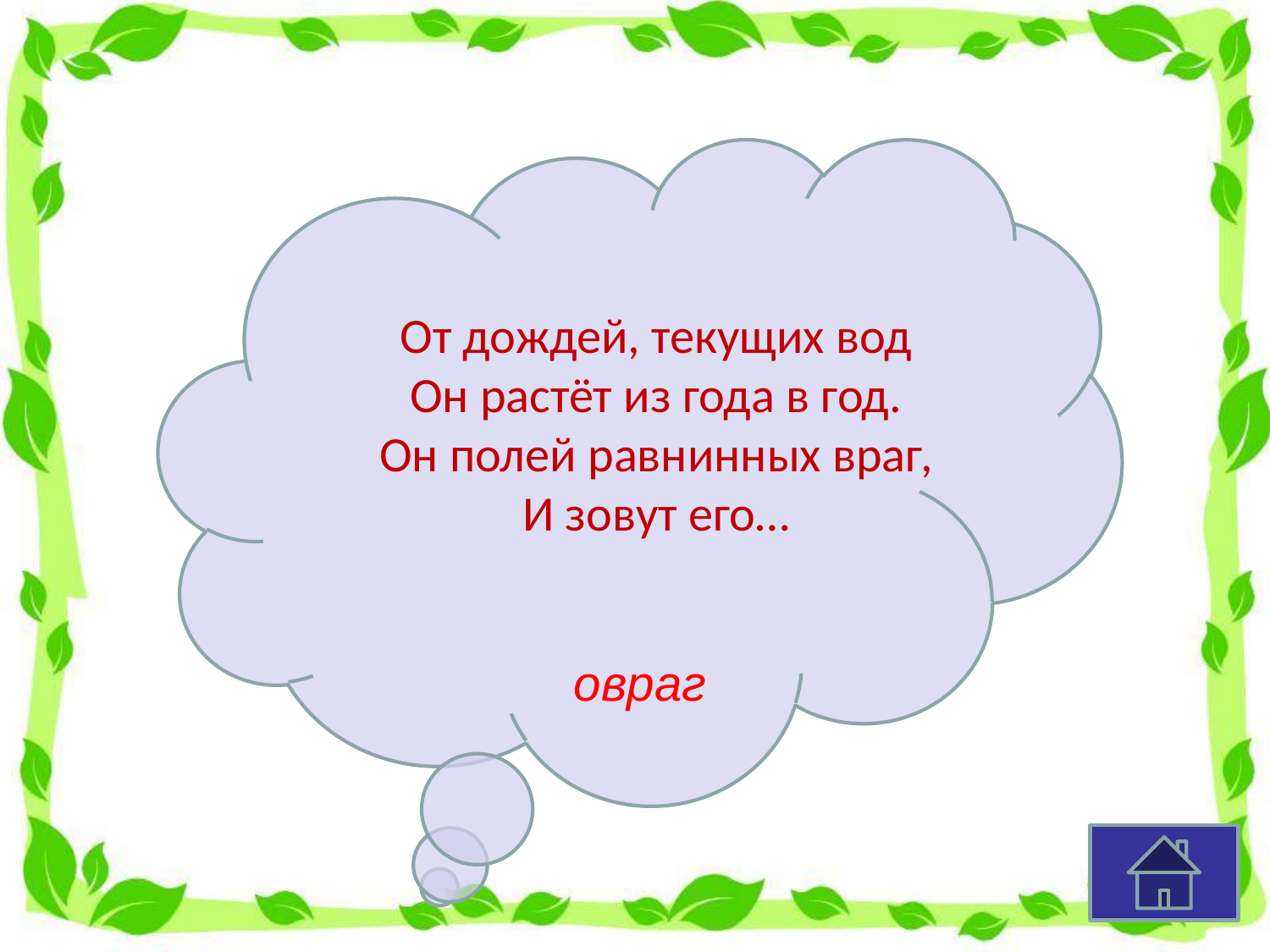

От дождей, текущих вод
Он растёт из года в год.
Он полей равнинных враг,
И зовут его…
овраг